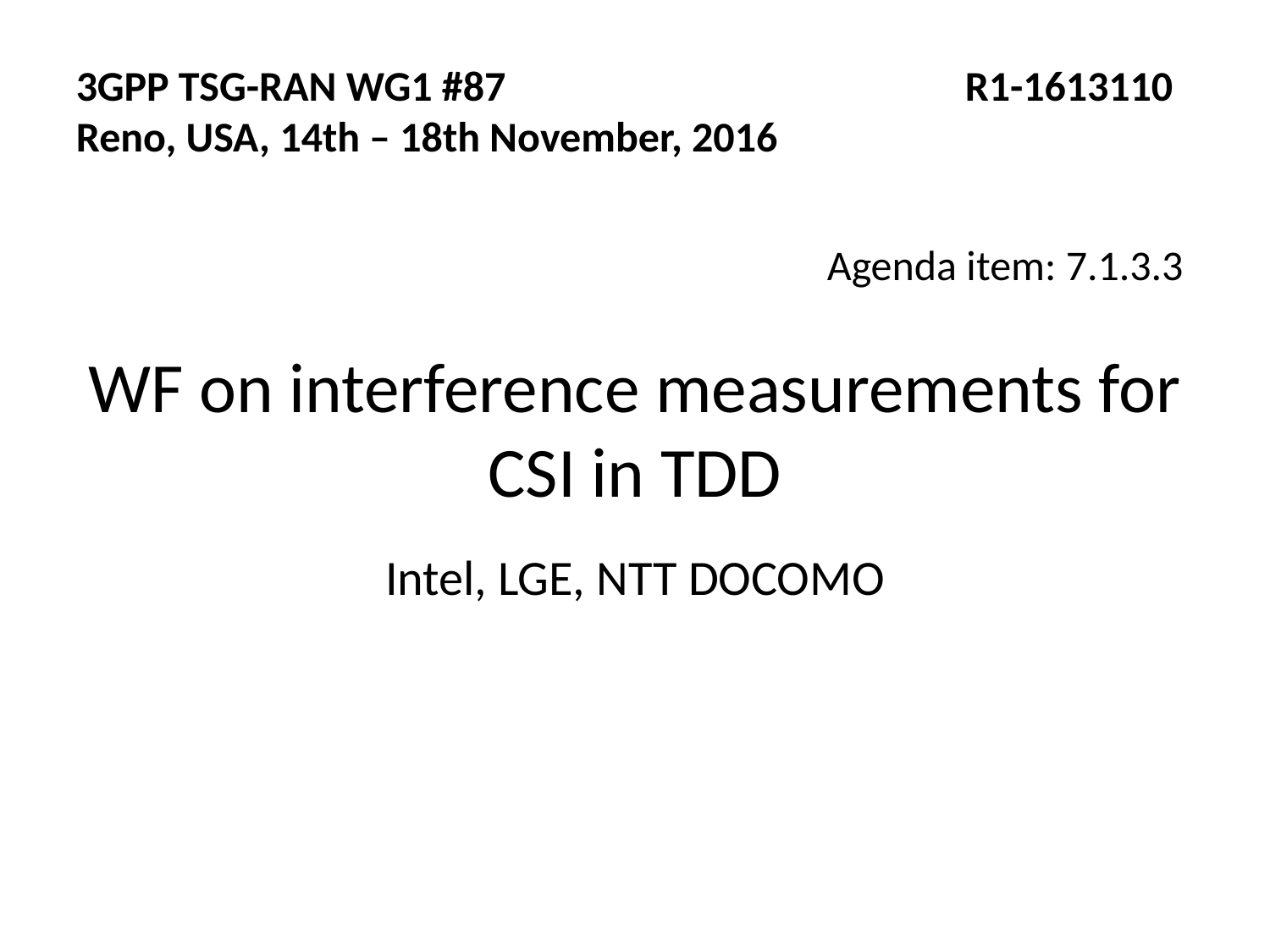

3GPP TSG-RAN WG1 #87			        	R1-1613110
Reno, USA, 14th – 18th November, 2016
Agenda item: 7.1.3.3
WF on interference measurements for CSI in TDD
Intel, LGE, NTT DOCOMO